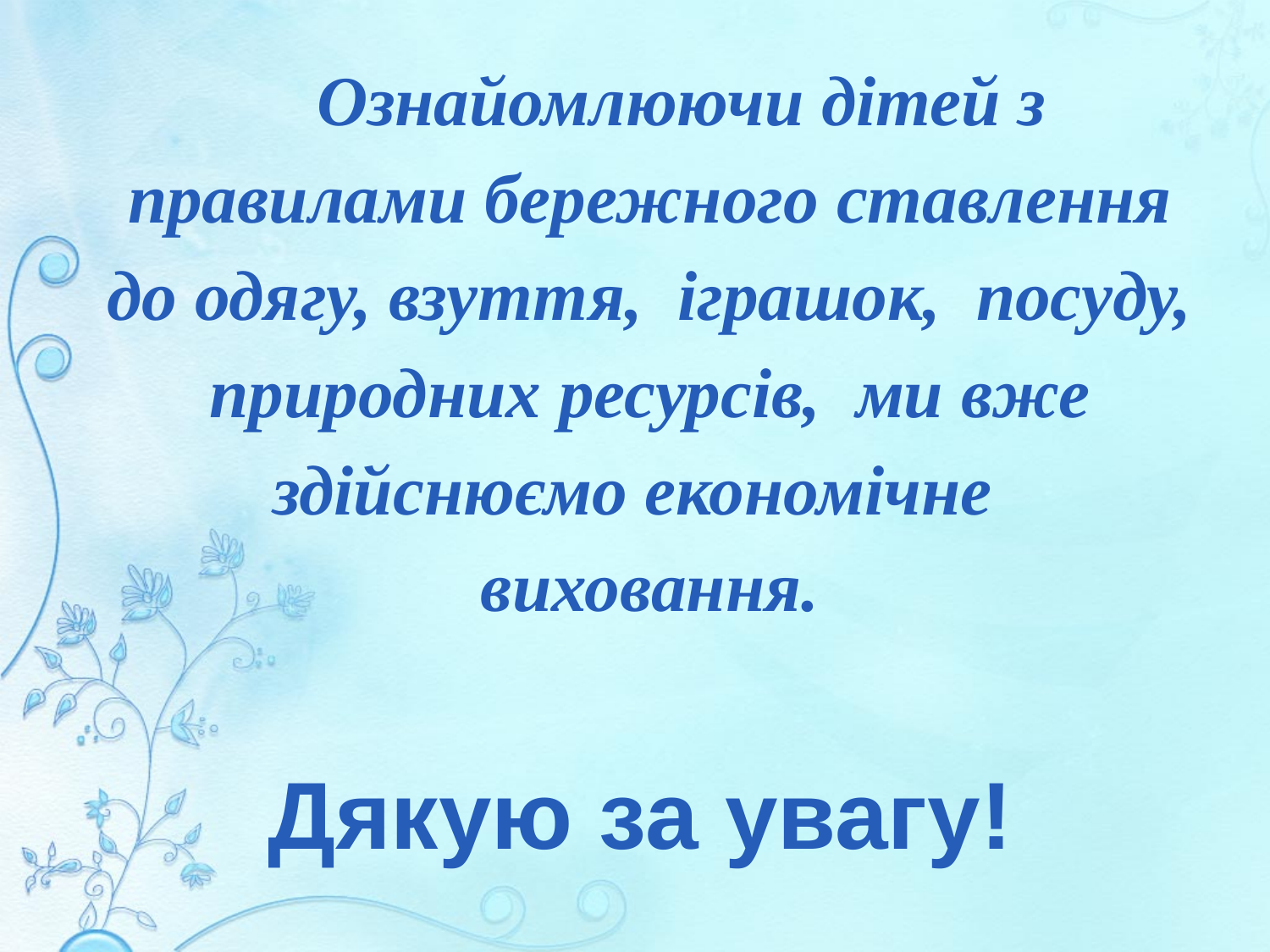

Ознайомлюючи дітей з правилами бережного ставлення до одягу, взуття,  іграшок,  посуду, природних ресурсів,  ми вже здійснюємо економічне   виховання.
Дякую за увагу!